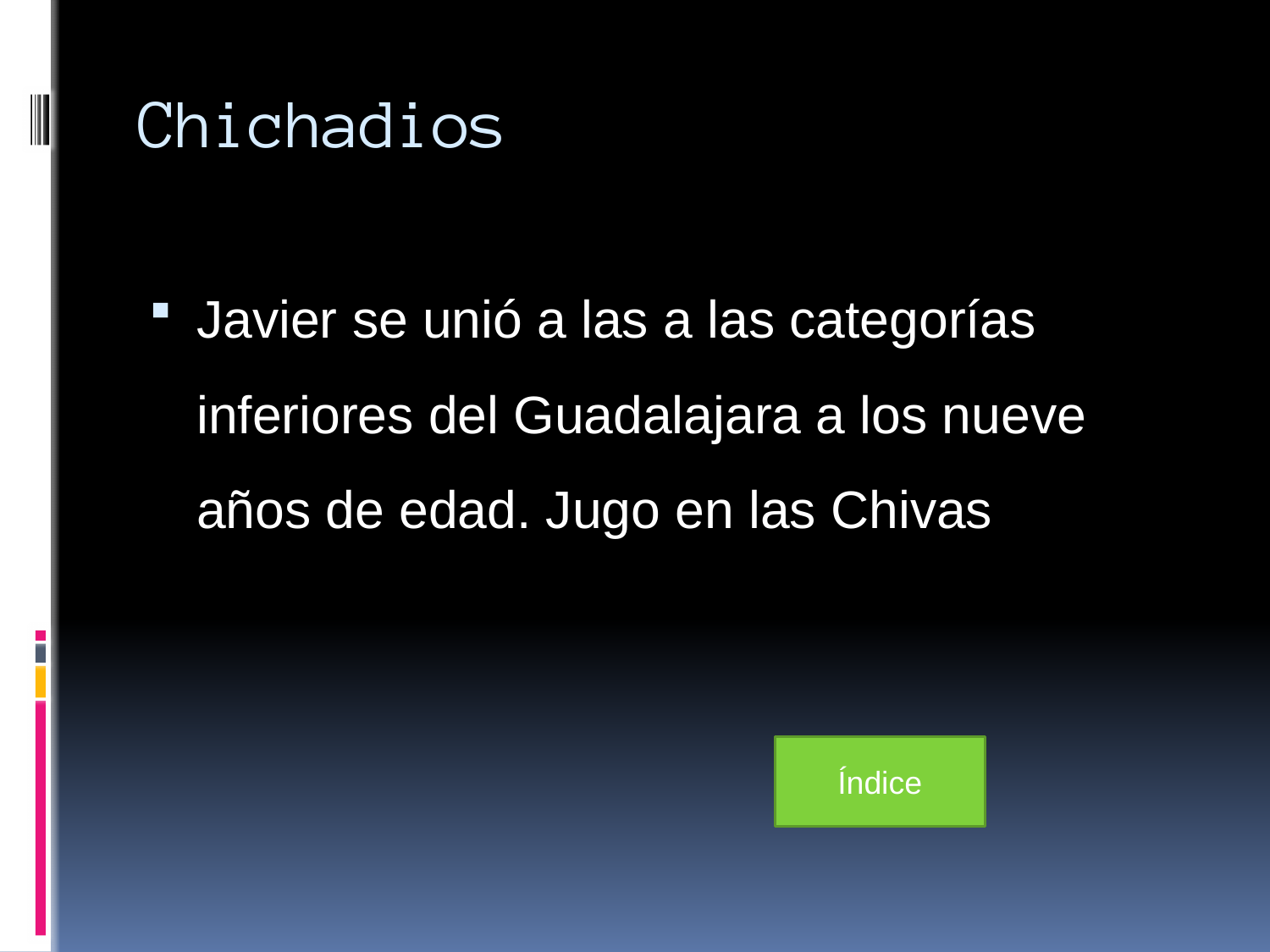

# Chichadios
Javier se unió a las a las categorías inferiores del Guadalajara a los nueve años de edad. Jugo en las Chivas
Índice